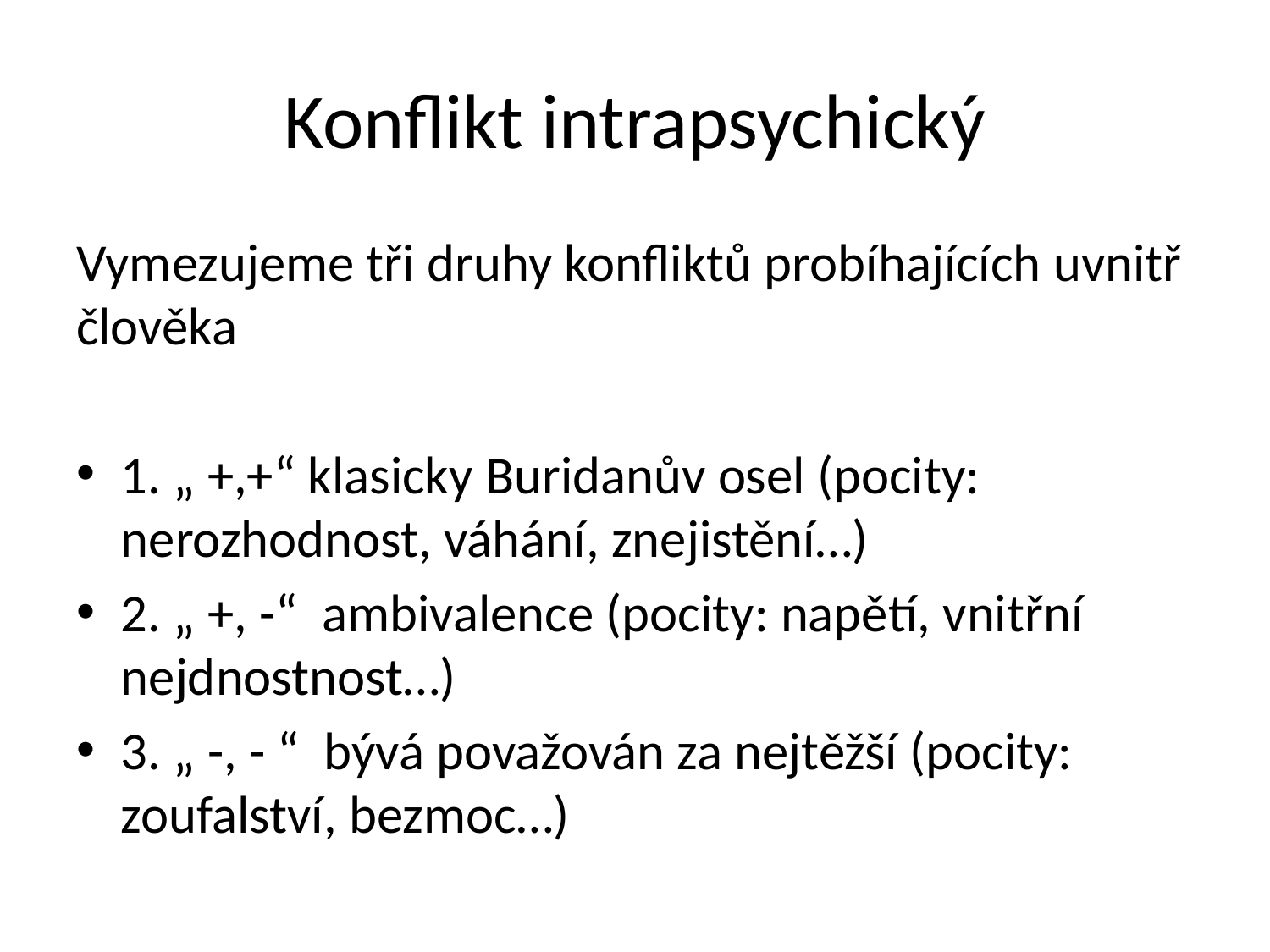

# Konflikt intrapsychický
Vymezujeme tři druhy konfliktů probíhajících uvnitř člověka

1. „ +,+“ klasicky Buridanův osel (pocity: nerozhodnost, váhání, znejistění…)
2. „ +, -“  ambivalence (pocity: napětí, vnitřní nejdnostnost…)
3. „ -, - “  bývá považován za nejtěžší (pocity: zoufalství, bezmoc…)